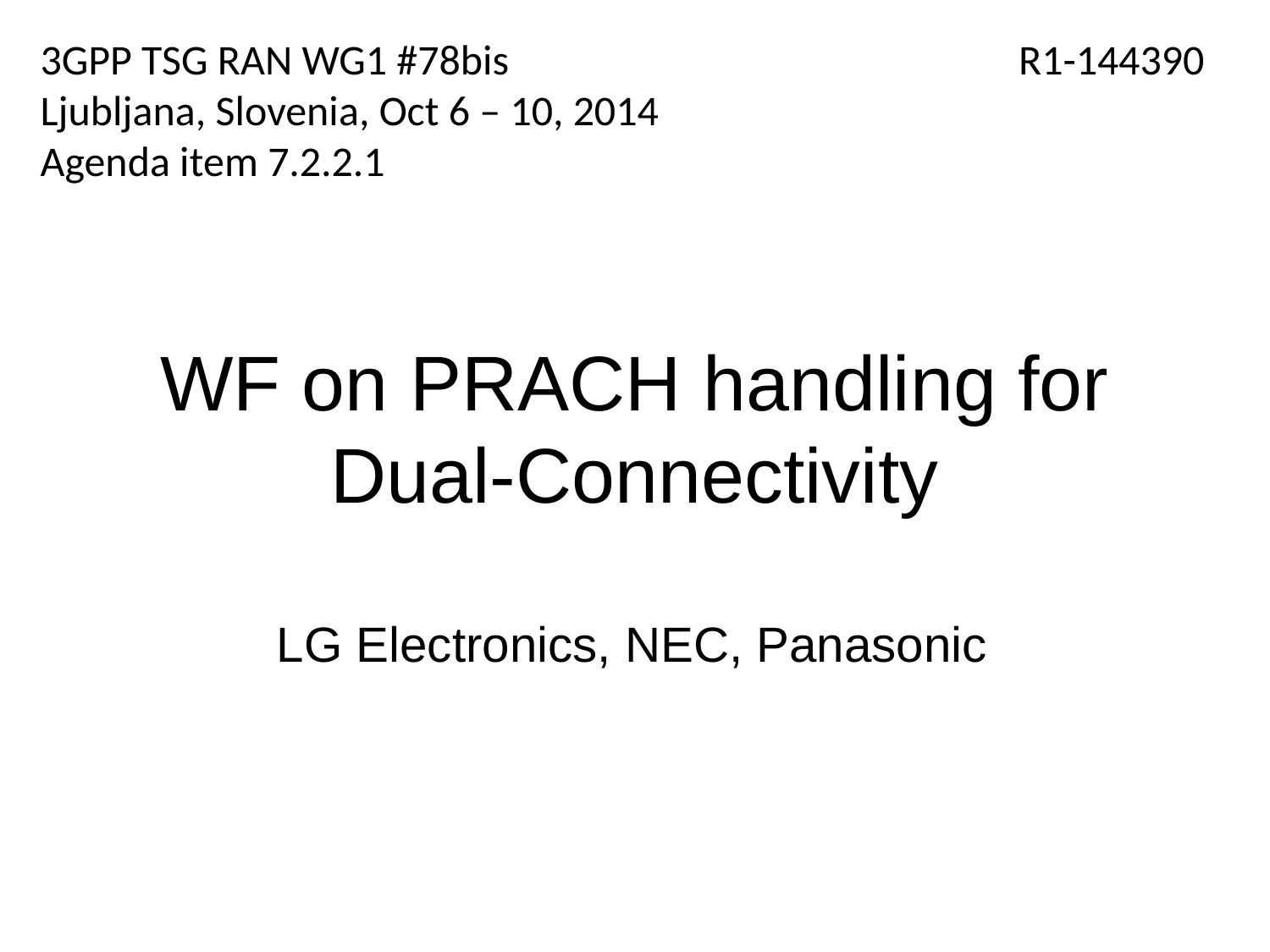

3GPP TSG RAN WG1 #78bis
Ljubljana, Slovenia, Oct 6 – 10, 2014
Agenda item 7.2.2.1
R1-144390
# WF on PRACH handling for Dual-Connectivity
LG Electronics, NEC, Panasonic